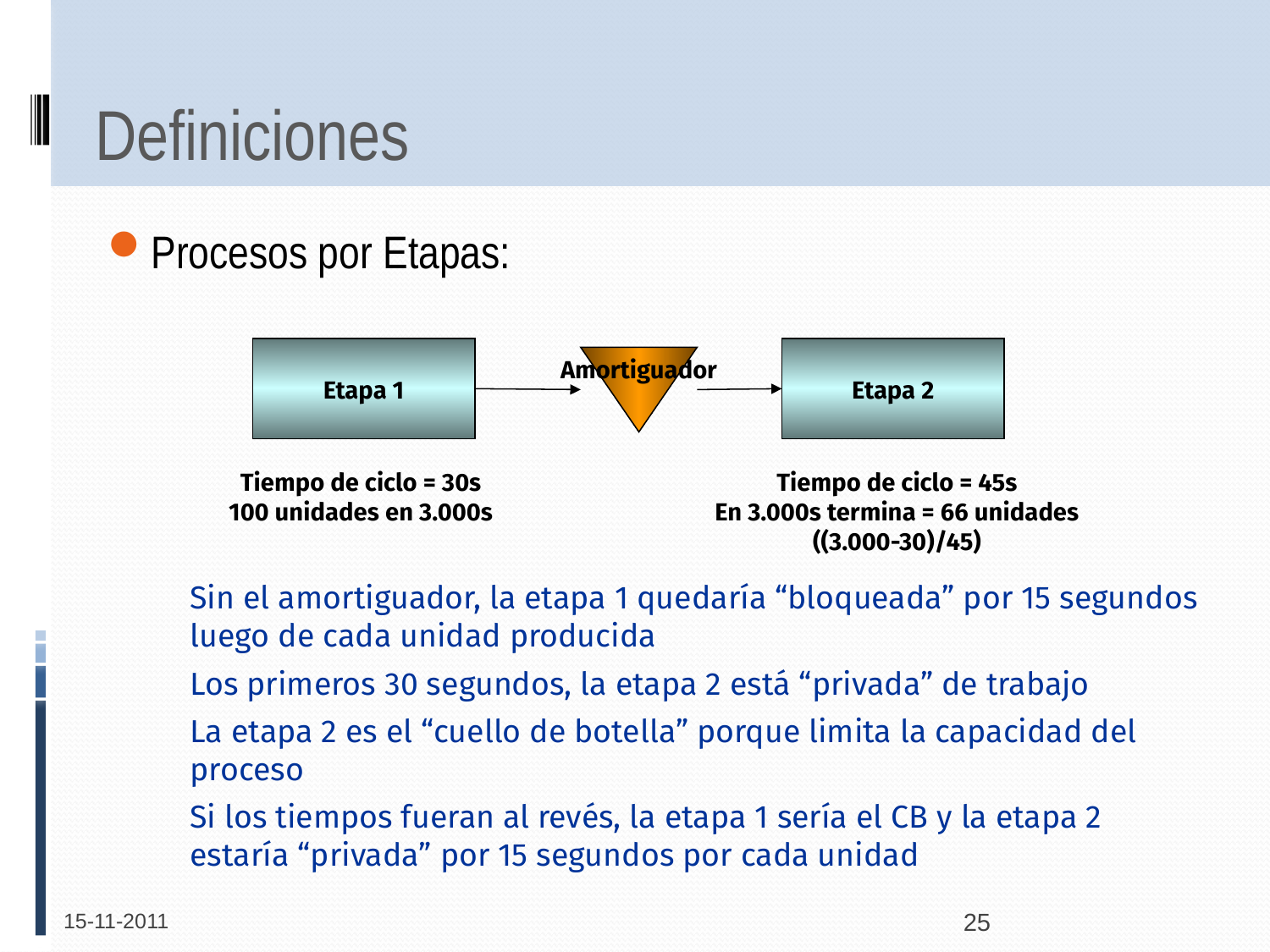

# Definiciones
Procesos por Etapas:

Etapa 1
Etapa 2
Amortiguador
Tiempo de ciclo = 30s
100 unidades en 3.000s
Tiempo de ciclo = 45s
En 3.000s termina = 66 unidades
((3.000-30)/45)
Sin el amortiguador, la etapa 1 quedaría “bloqueada” por 15 segundos luego de cada unidad producida
Los primeros 30 segundos, la etapa 2 está “privada” de trabajo
La etapa 2 es el “cuello de botella” porque limita la capacidad del proceso
Si los tiempos fueran al revés, la etapa 1 sería el CB y la etapa 2 estaría “privada” por 15 segundos por cada unidad
15-11-2011
25